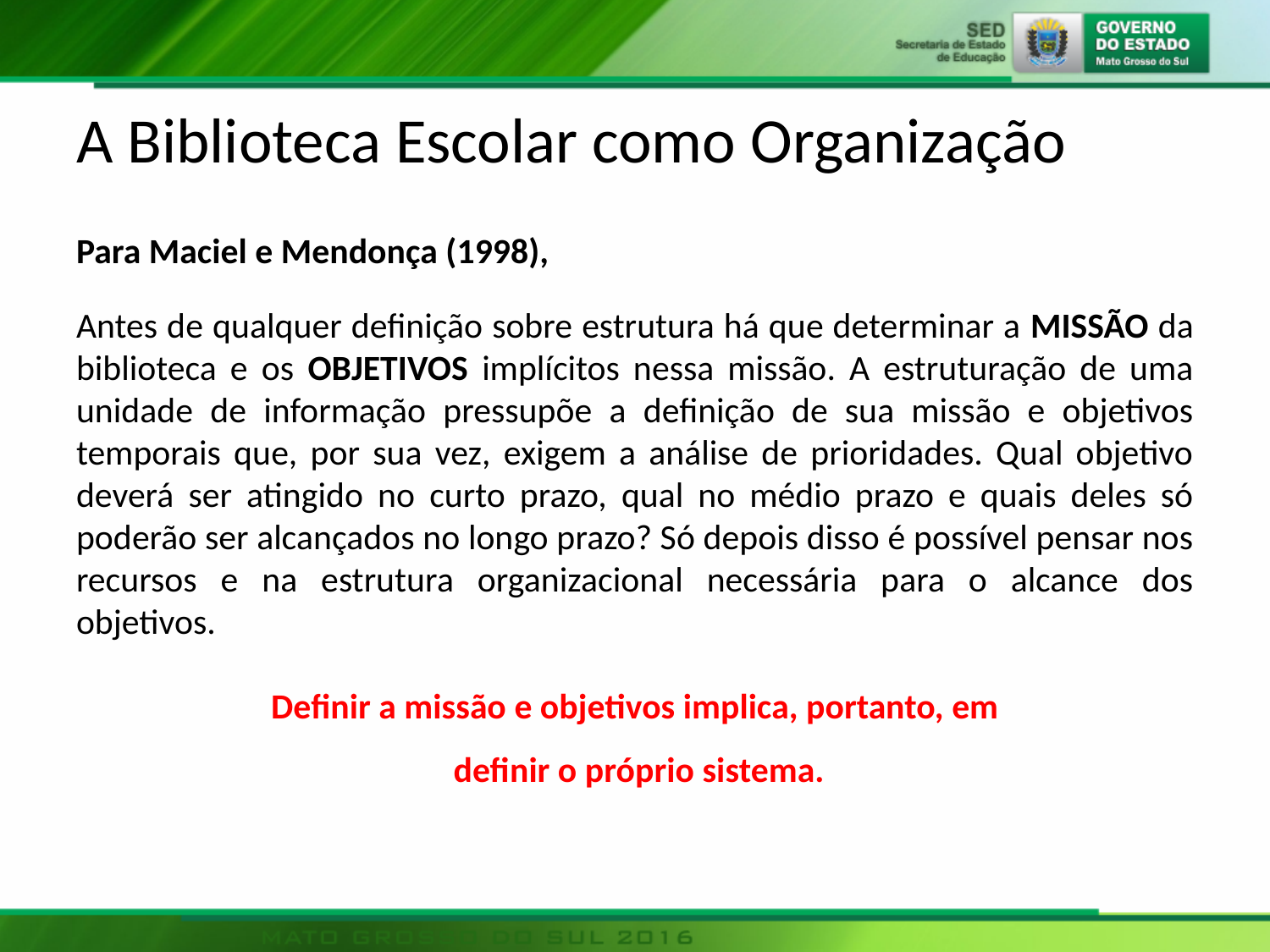

A Biblioteca Escolar como Organização
Para Maciel e Mendonça (1998),

Antes de qualquer definição sobre estrutura há que determinar a MISSÃO da biblioteca e os OBJETIVOS implícitos nessa missão. A estruturação de uma unidade de informação pressupõe a definição de sua missão e objetivos temporais que, por sua vez, exigem a análise de prioridades. Qual objetivo deverá ser atingido no curto prazo, qual no médio prazo e quais deles só poderão ser alcançados no longo prazo? Só depois disso é possível pensar nos recursos e na estrutura organizacional necessária para o alcance dos objetivos.

Definir a missão e objetivos implica, portanto, em
 definir o próprio sistema.